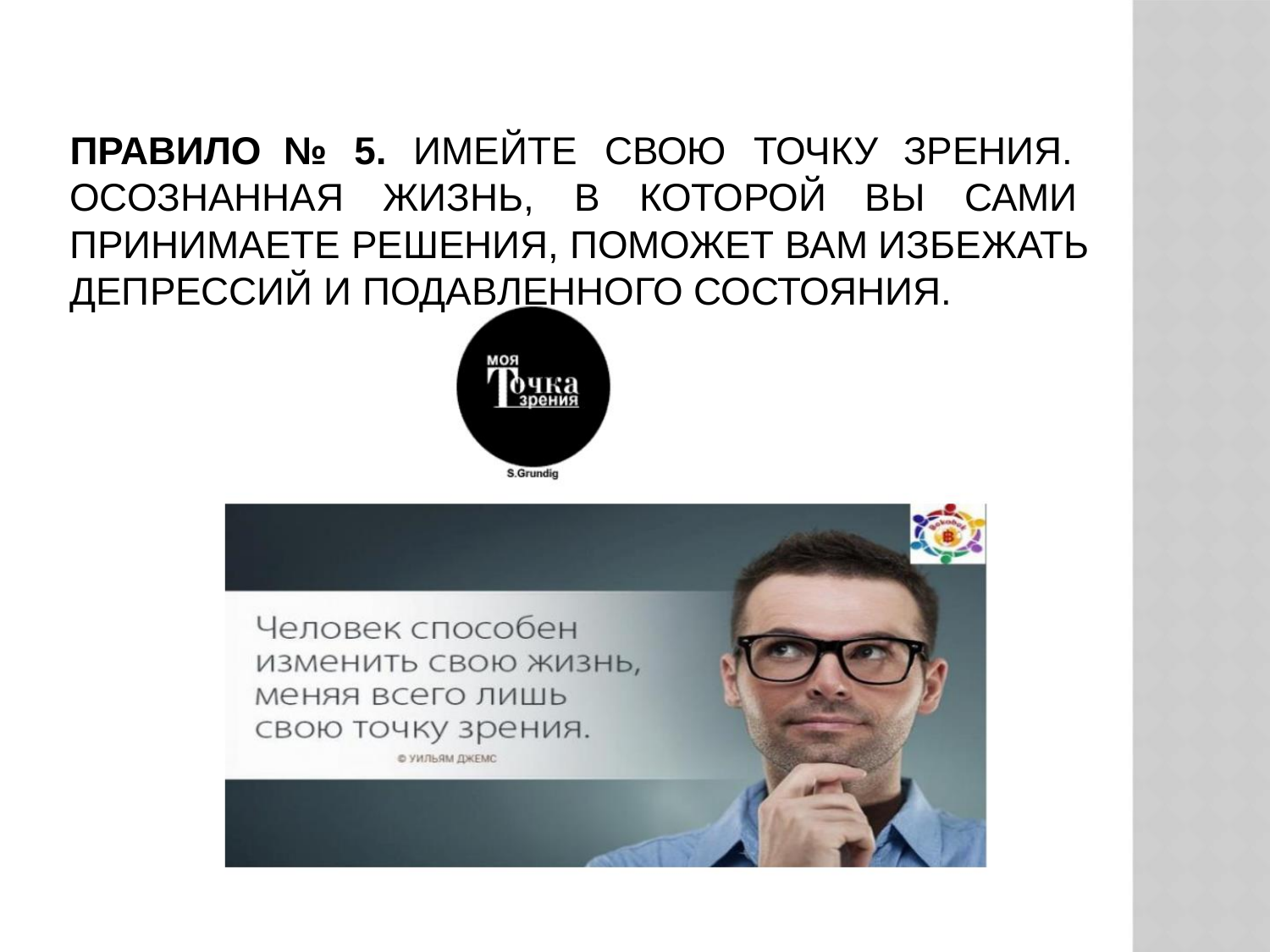

ПРАВИЛО № 5. ИМЕЙТЕ СВОЮ ТОЧКУ ЗРЕНИЯ.
ОСОЗНАННАЯ ЖИЗНЬ, В КОТОРОЙ ВЫ САМИ
ПРИНИМАЕТЕ РЕШЕНИЯ, ПОМОЖЕТ ВАМ ИЗБЕЖАТЬ
ДЕПРЕССИЙ И ПОДАВЛЕННОГО СОСТОЯНИЯ.